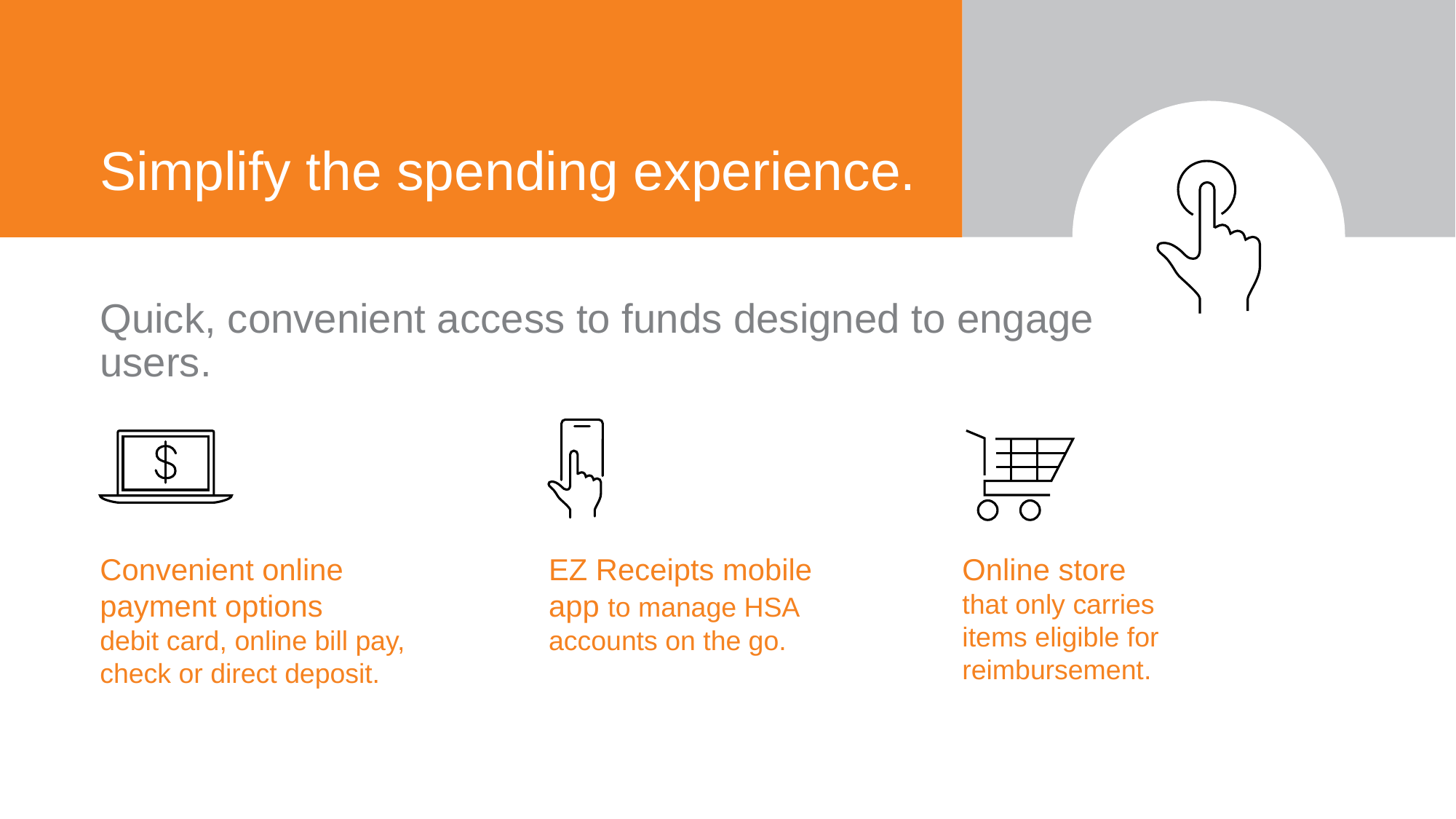

# Simplify the spending experience.

Quick, convenient access to funds designed to engage users.

Convenient online payment options
debit card, online bill pay, check or direct deposit.

EZ Receipts mobile app to manage HSA accounts on the go.

Online store
that only carries items eligible for reimbursement.